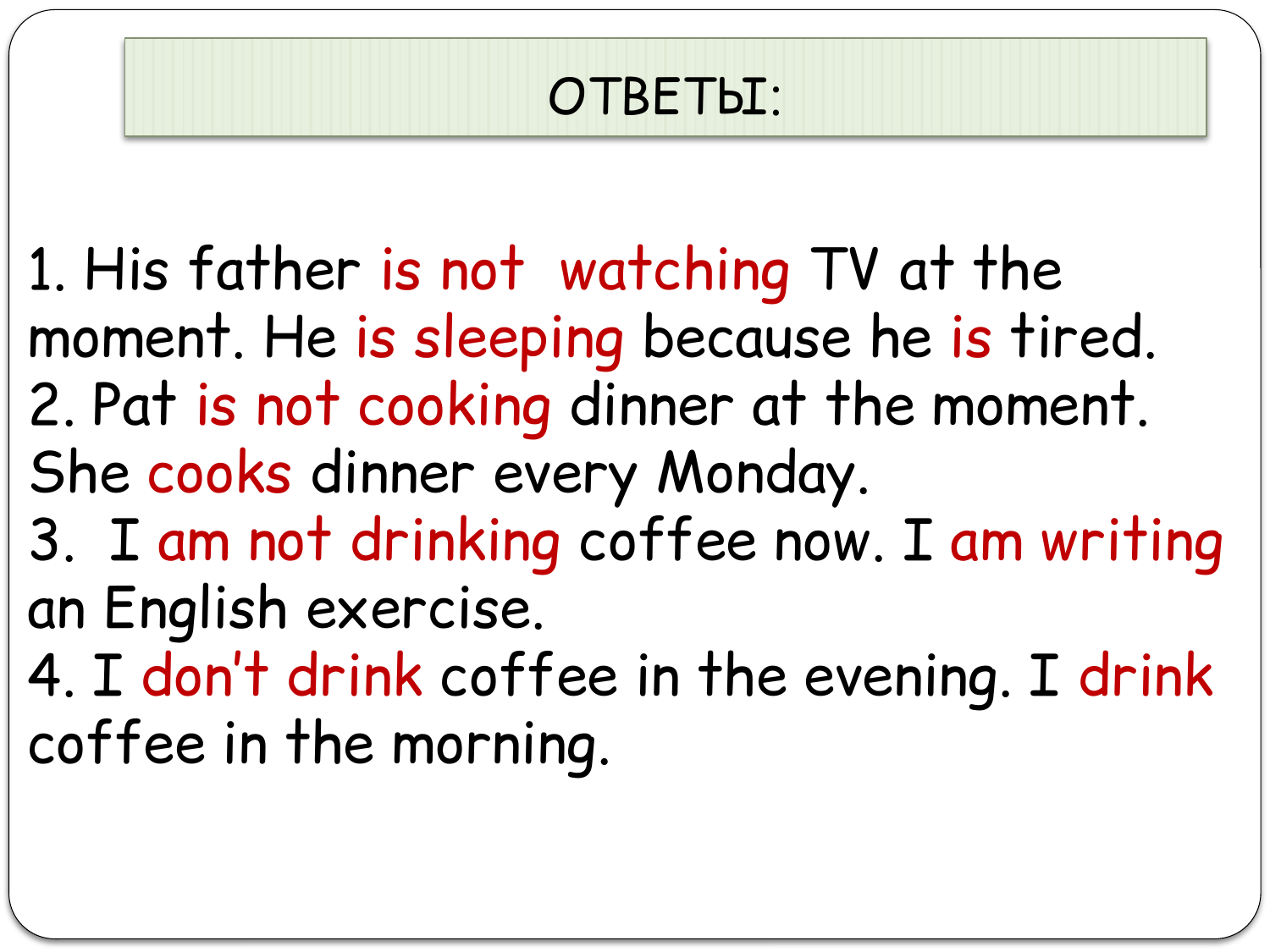

# ОТВЕТЫ:
1. His father is not  watching TV at the moment. He is sleeping because he is tired.
2. Pat is not cooking dinner at the moment. She cooks dinner every Monday. 
3.  I am not drinking coffee now. I am writing an English exercise.
4. I don’t drink coffee in the evening. I drink coffee in the morning.